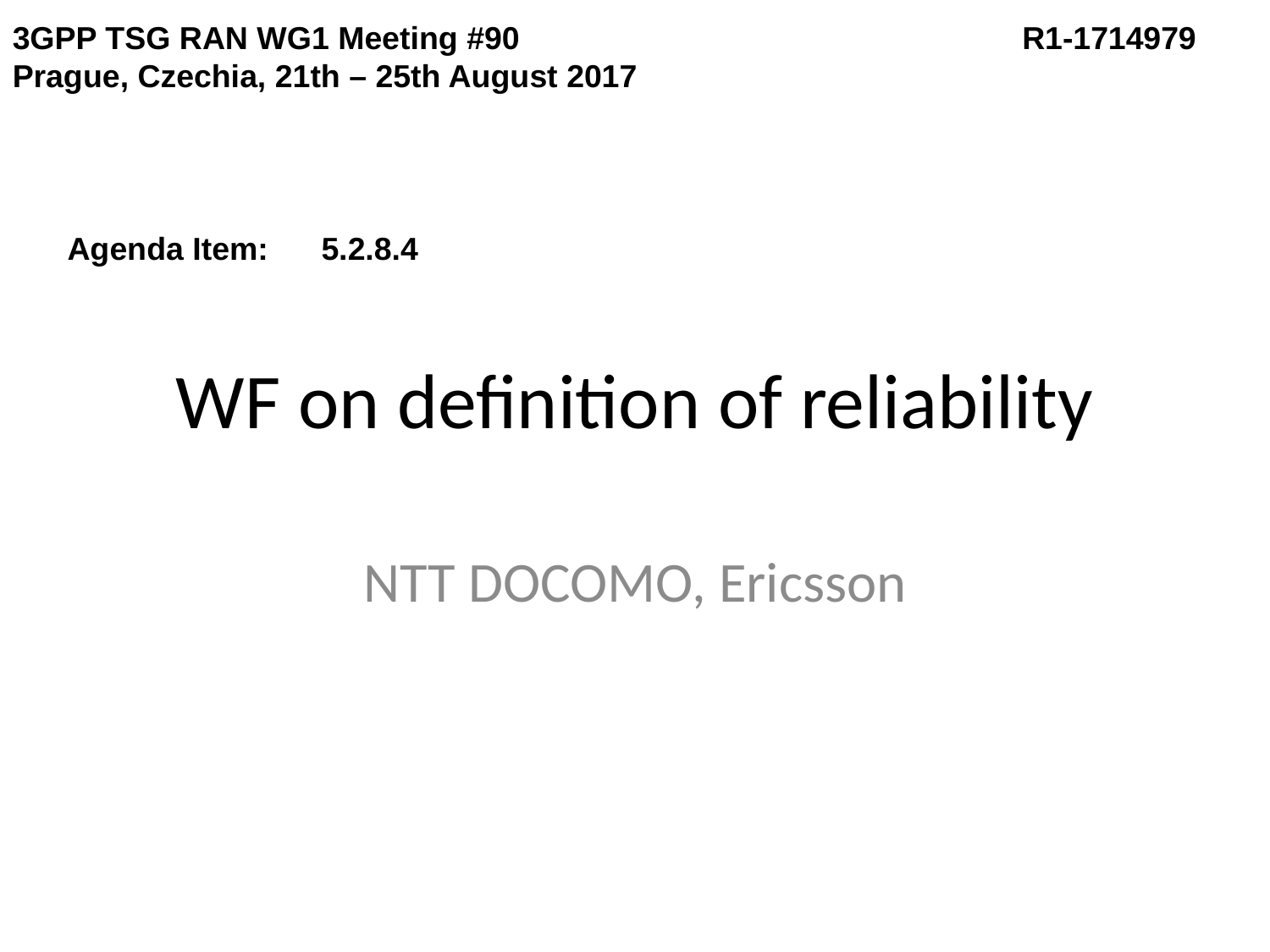

3GPP TSG RAN WG1 Meeting #90	R1-1714979
Prague, Czechia, 21th – 25th August 2017
Agenda Item:	5.2.8.4
# WF on definition of reliability
NTT DOCOMO, Ericsson